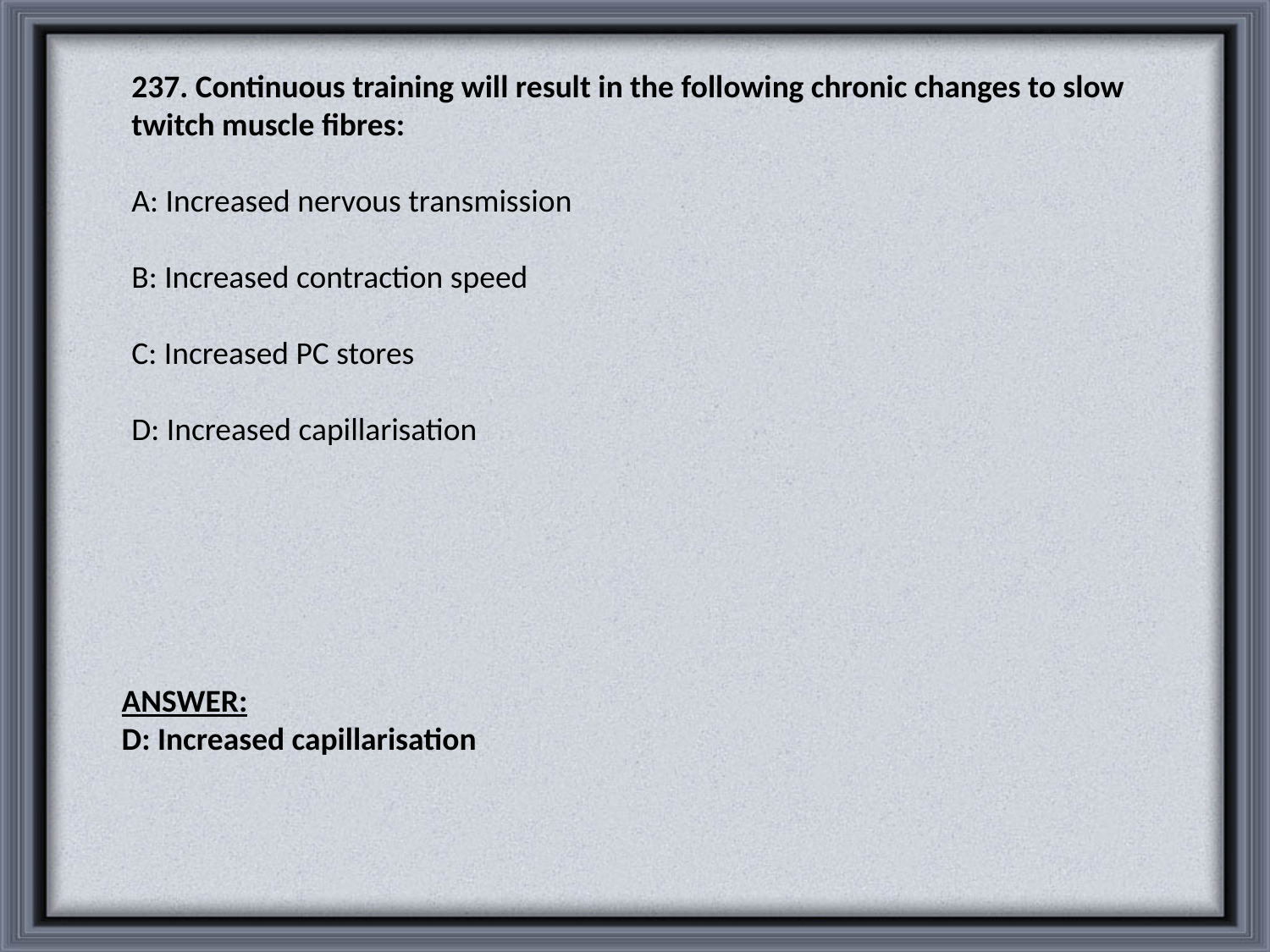

237. Continuous training will result in the following chronic changes to slow twitch muscle fibres:

A: Increased nervous transmission

B: Increased contraction speed

C: Increased PC stores

D: Increased capillarisation

ANSWER:
D: Increased capillarisation